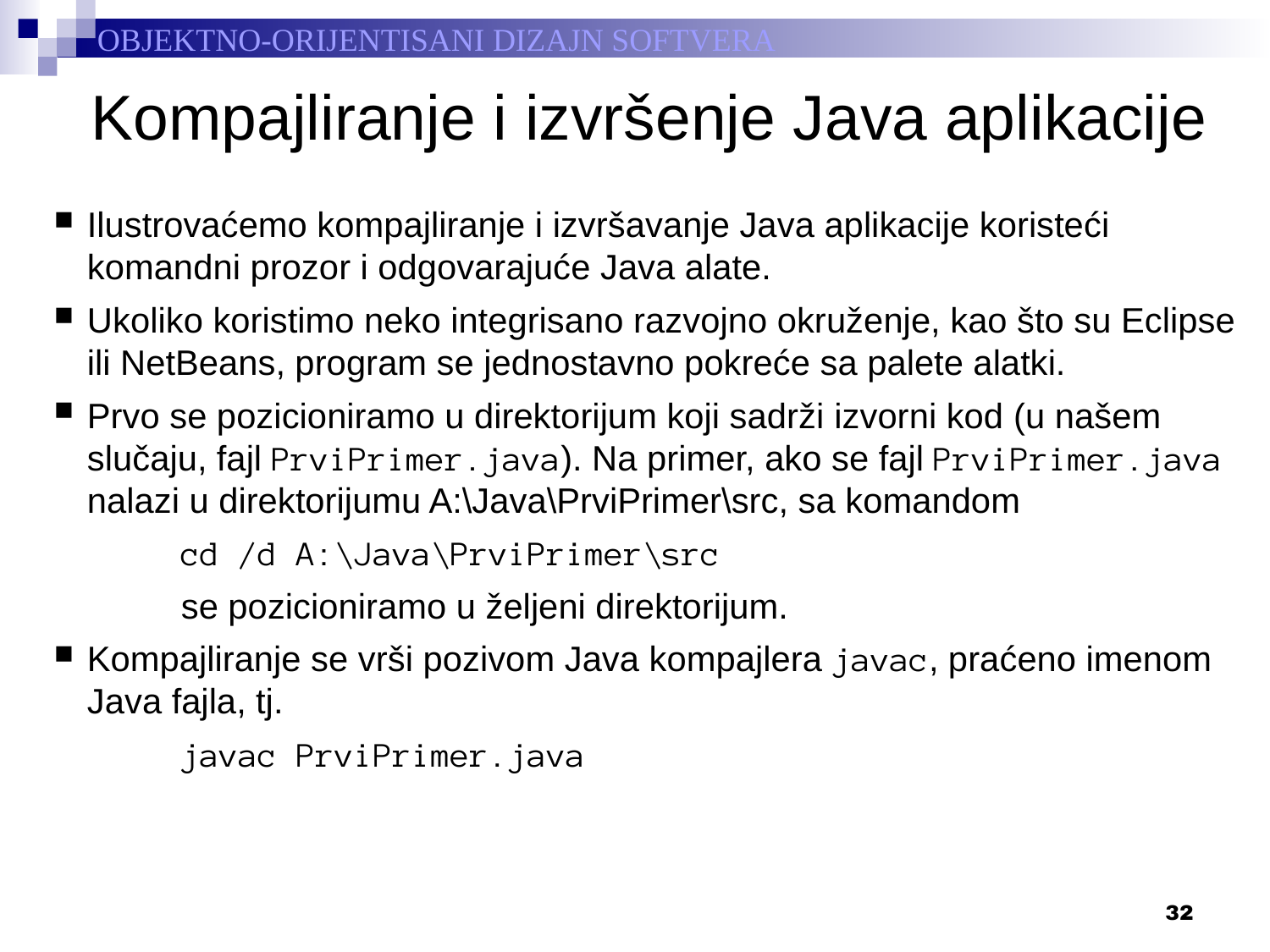

# Kompajliranje i izvršenje Java aplikacije
Ilustrovaćemo kompajliranje i izvršavanje Java aplikacije koristeći komandni prozor i odgovarajuće Java alate.
Ukoliko koristimo neko integrisano razvojno okruženje, kao što su Eclipse ili NetBeans, program se jednostavno pokreće sa palete alatki.
Prvo se pozicioniramo u direktorijum koji sadrži izvorni kod (u našem slučaju, fajl PrviPrimer.java). Na primer, ako se fajl PrviPrimer.java nalazi u direktorijumu A:\Java\PrviPrimer\src, sa komandom
	cd /d A:\Java\PrviPrimer\src
	se pozicioniramo u željeni direktorijum.
Kompajliranje se vrši pozivom Java kompajlera javac, praćeno imenom Java fajla, tj.
	javac PrviPrimer.java
32